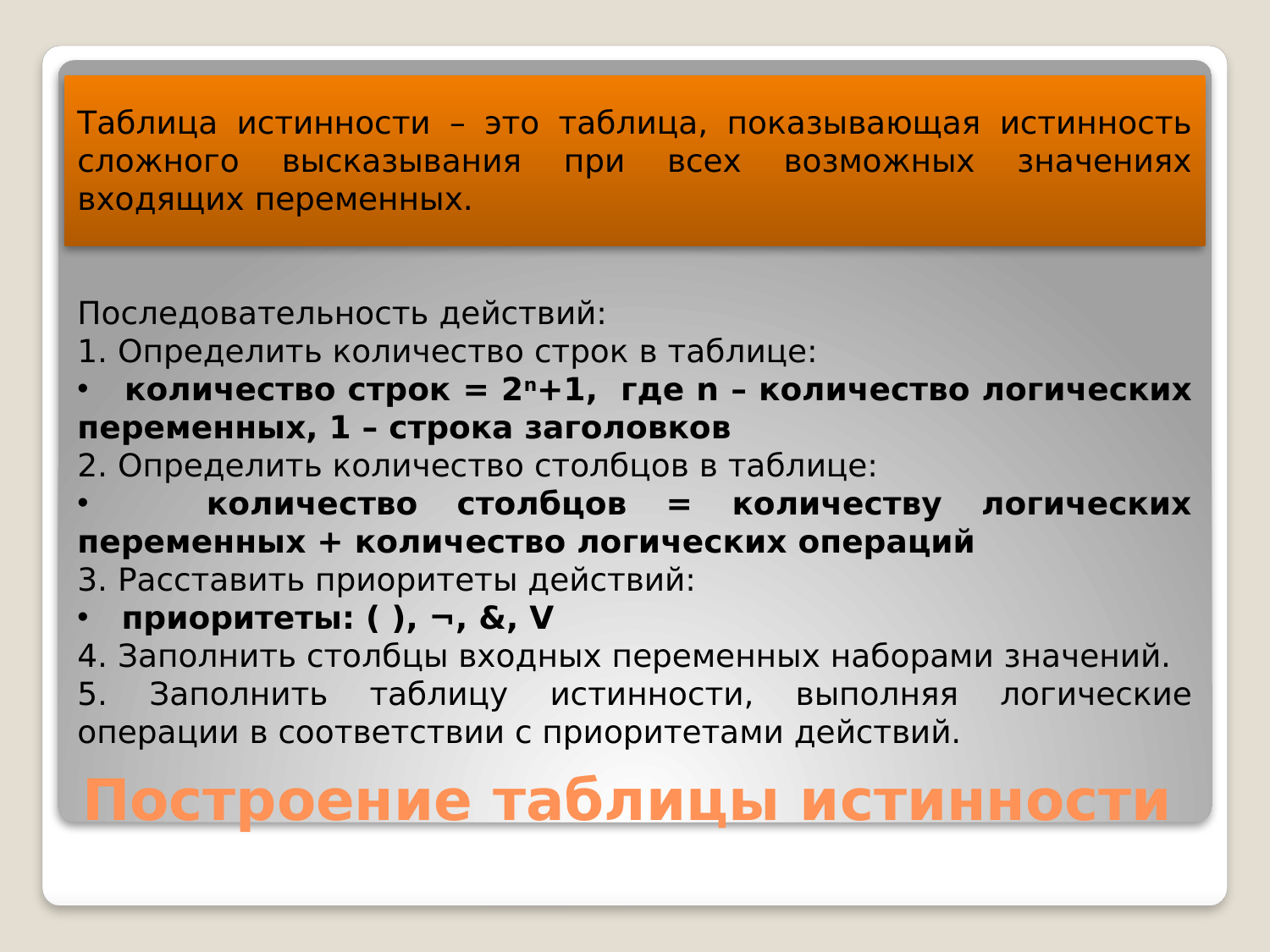

Таблица истинности – это таблица, показывающая истинность сложного высказывания при всех возможных значениях входящих переменных.

Последовательность действий:
1. Определить количество строк в таблице:
   количество строк = 2n+1,  где n – количество логических переменных, 1 – строка заголовков
2. Определить количество столбцов в таблице:
   количество столбцов = количеству логических переменных + количество логических операций
3. Расставить приоритеты действий:
   приоритеты: ( ), ¬, &, V
4. Заполнить столбцы входных переменных наборами значений.
5. Заполнить таблицу истинности, выполняя логические операции в соответствии с приоритетами действий.

# Построение таблицы истинности